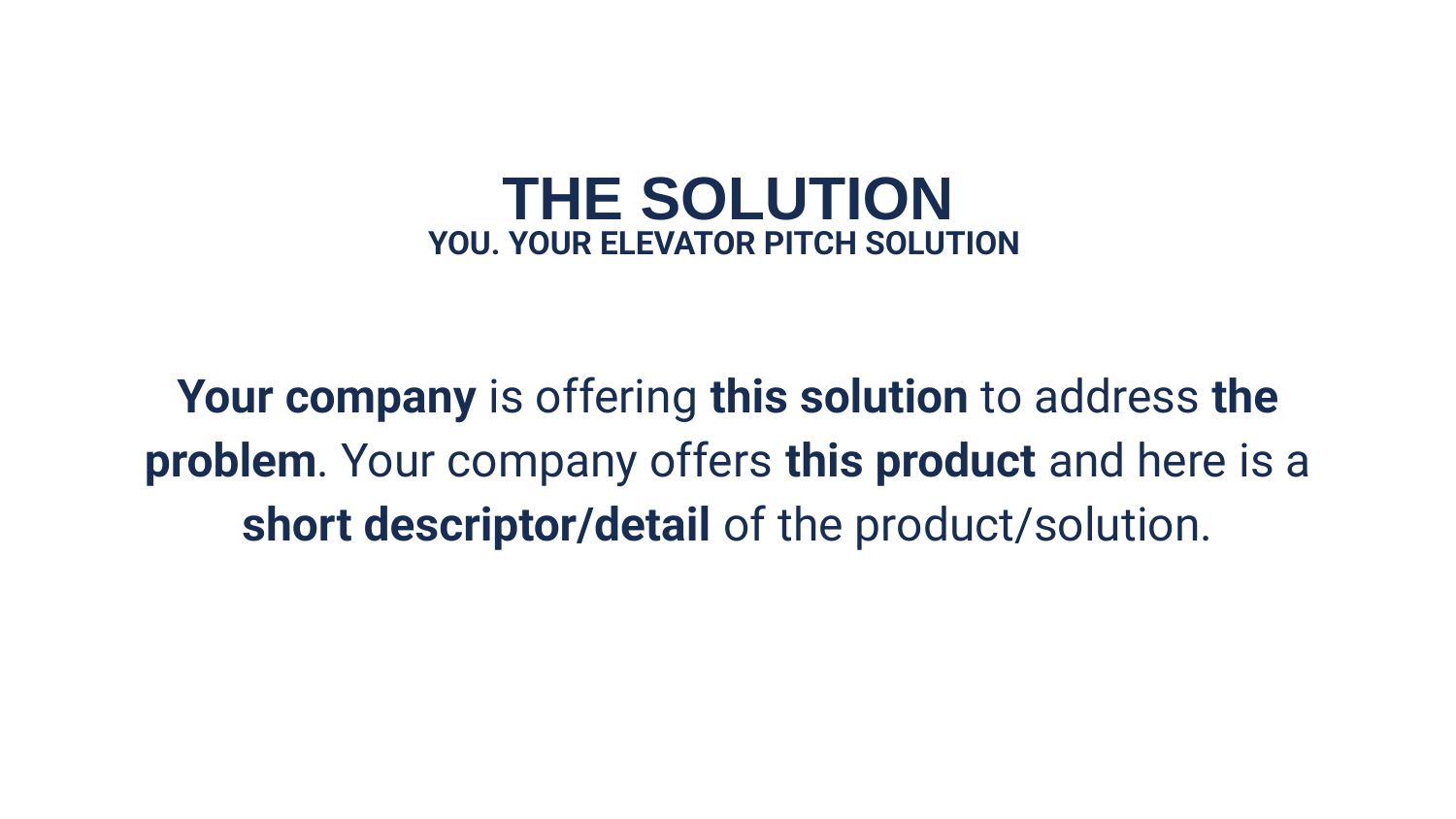

# THE SOLUTION
YOU. YOUR ELEVATOR PITCH SOLUTION
Your company is offering this solution to address the problem. Your company offers this product and here is a short descriptor/detail of the product/solution.